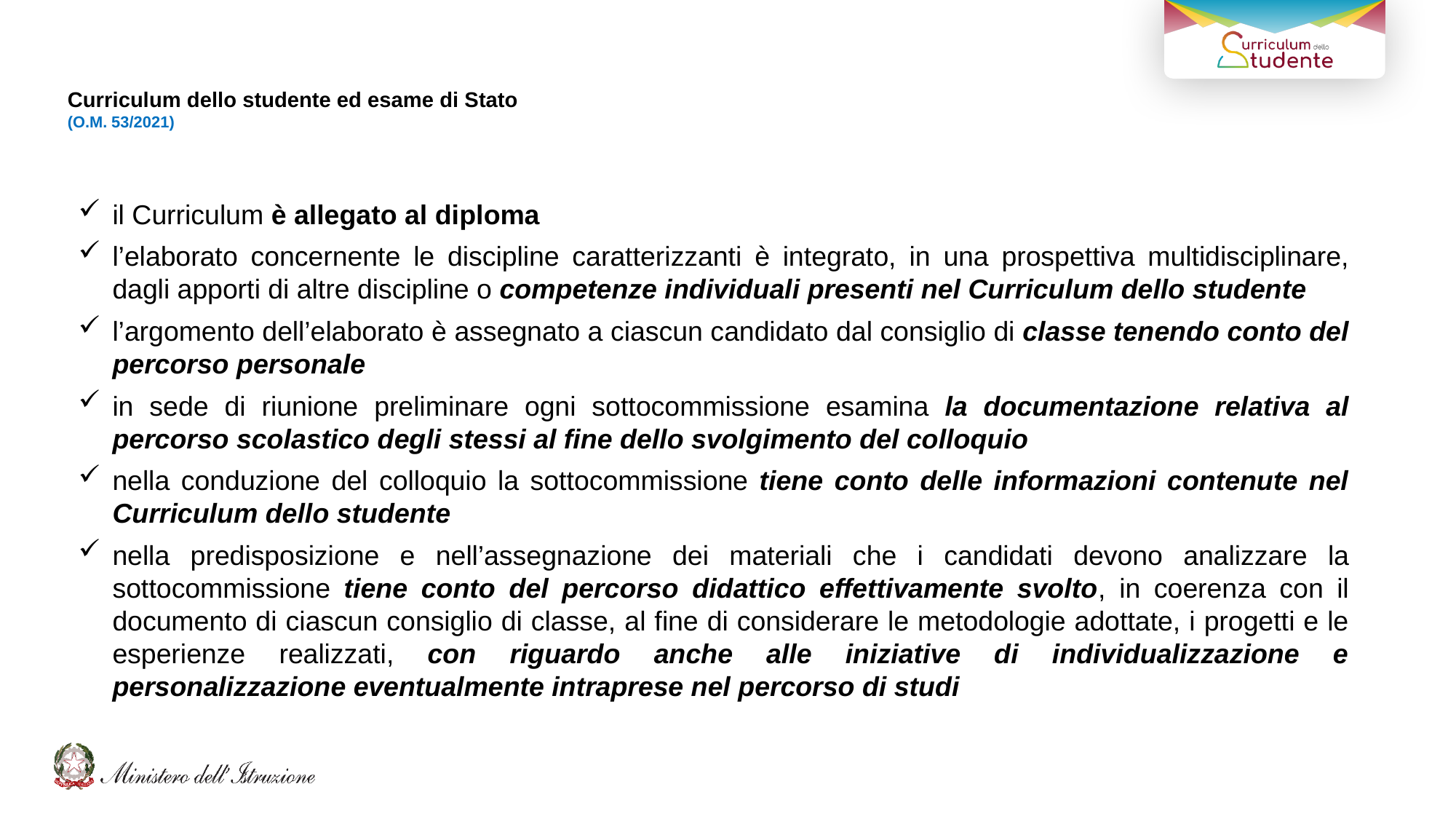

# Curriculum dello studente ed esame di Stato (O.M. 53/2021)
il Curriculum è allegato al diploma
l’elaborato concernente le discipline caratterizzanti è integrato, in una prospettiva multidisciplinare, dagli apporti di altre discipline o competenze individuali presenti nel Curriculum dello studente
l’argomento dell’elaborato è assegnato a ciascun candidato dal consiglio di classe tenendo conto del percorso personale
in sede di riunione preliminare ogni sottocommissione esamina la documentazione relativa al percorso scolastico degli stessi al fine dello svolgimento del colloquio
nella conduzione del colloquio la sottocommissione tiene conto delle informazioni contenute nel Curriculum dello studente
nella predisposizione e nell’assegnazione dei materiali che i candidati devono analizzare la sottocommissione tiene conto del percorso didattico effettivamente svolto, in coerenza con il documento di ciascun consiglio di classe, al fine di considerare le metodologie adottate, i progetti e le esperienze realizzati, con riguardo anche alle iniziative di individualizzazione e personalizzazione eventualmente intraprese nel percorso di studi